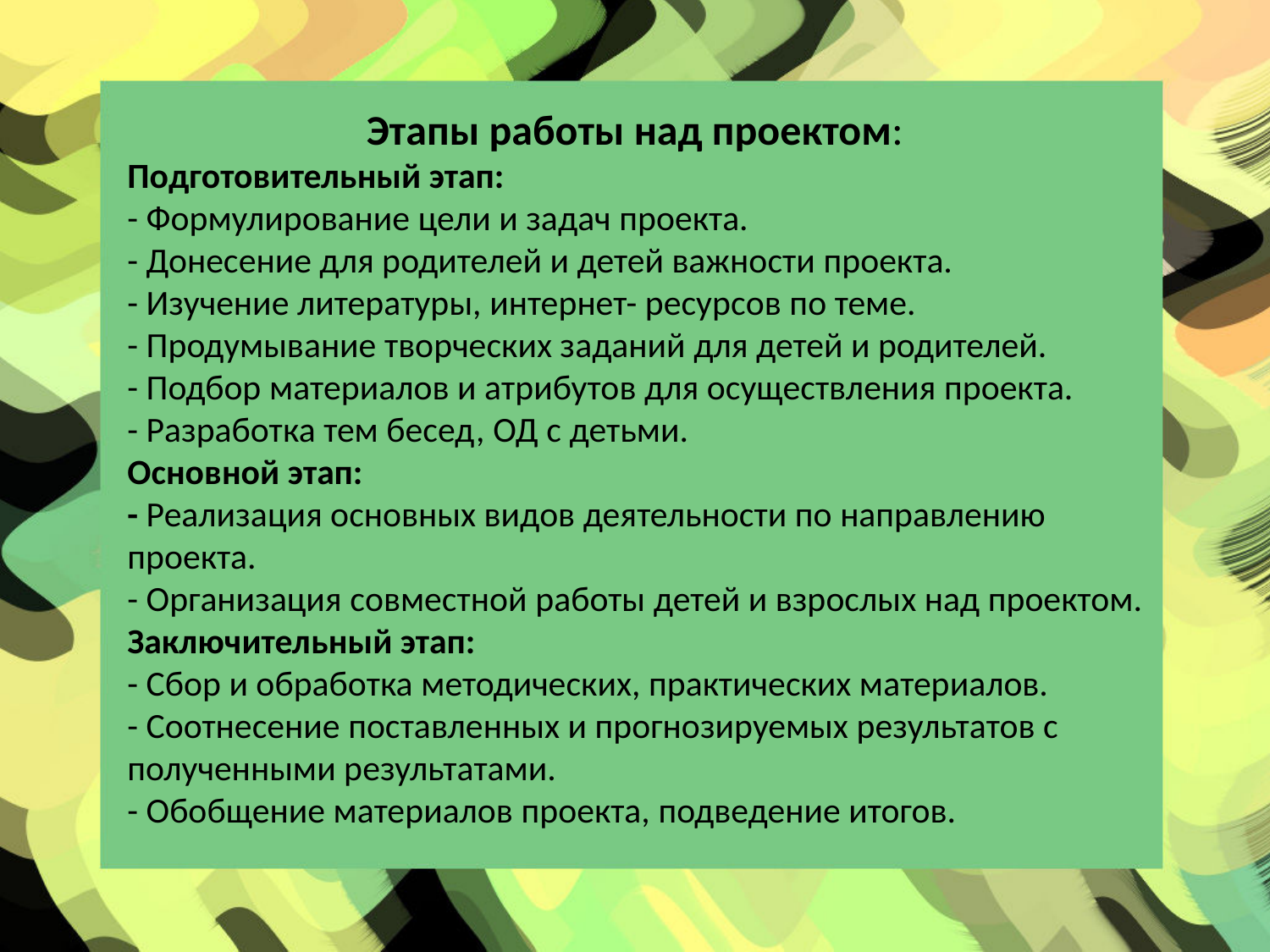

Этапы работы над проектом:
Подготовительный этап:
- Формулирование цели и задач проекта.
- Донесение для родителей и детей важности проекта.
- Изучение литературы, интернет- ресурсов по теме.
- Продумывание творческих заданий для детей и родителей.
- Подбор материалов и атрибутов для осуществления проекта.
- Разработка тем бесед, ОД с детьми.
Основной этап:
- Реализация основных видов деятельности по направлению проекта.
- Организация совместной работы детей и взрослых над проектом.
Заключительный этап:
- Сбор и обработка методических, практических материалов.
- Соотнесение поставленных и прогнозируемых результатов с полученными результатами.
- Обобщение материалов проекта, подведение итогов.